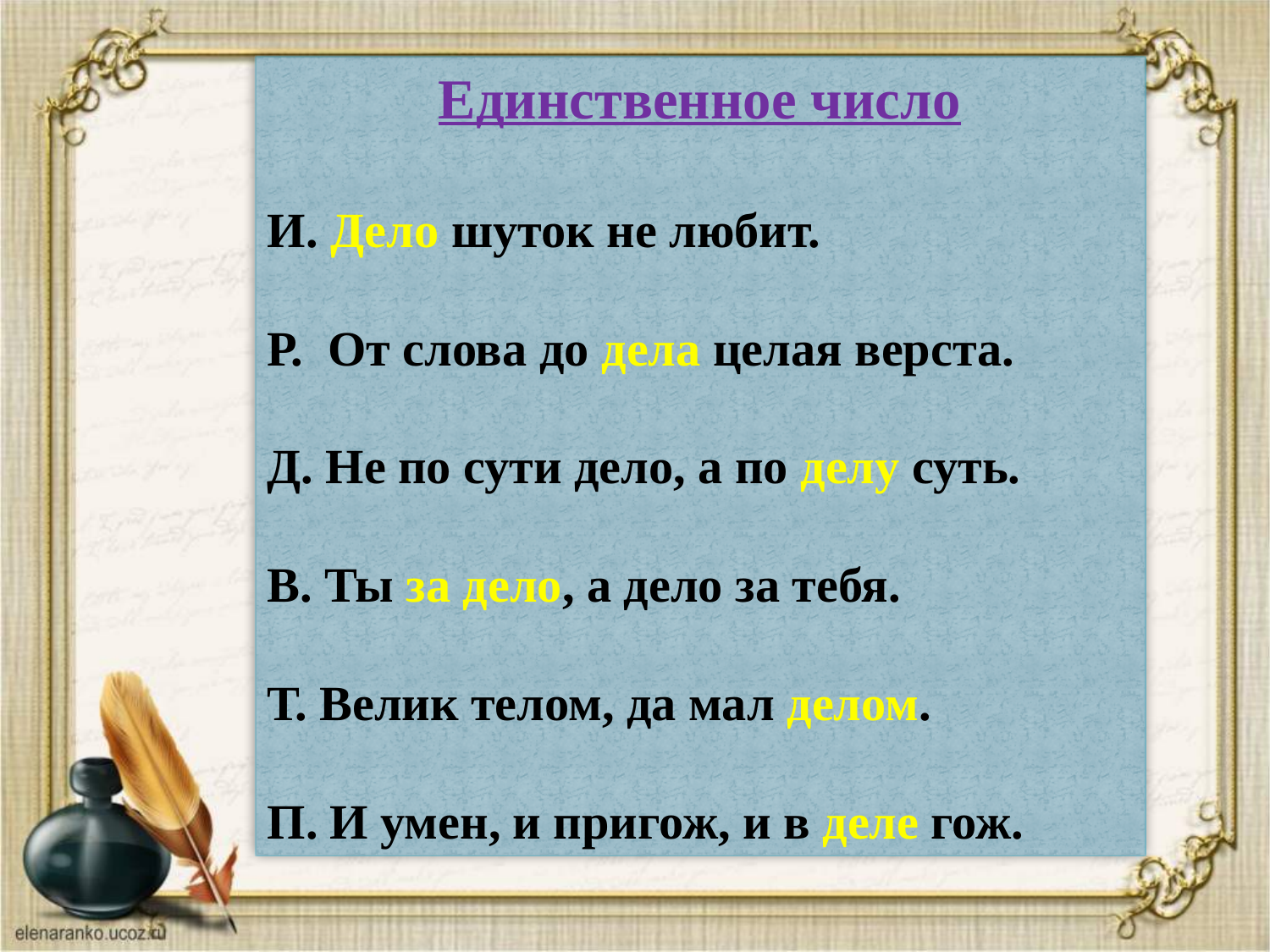

Единственное число

И. Дело шуток не любит.

Р.  От слова до дела целая верста.

Д. Не по сути дело, а по делу суть.

В. Ты за дело, а дело за тебя.

Т. Велик телом, да мал делом.

П. И умен, и пригож, и в деле гож.